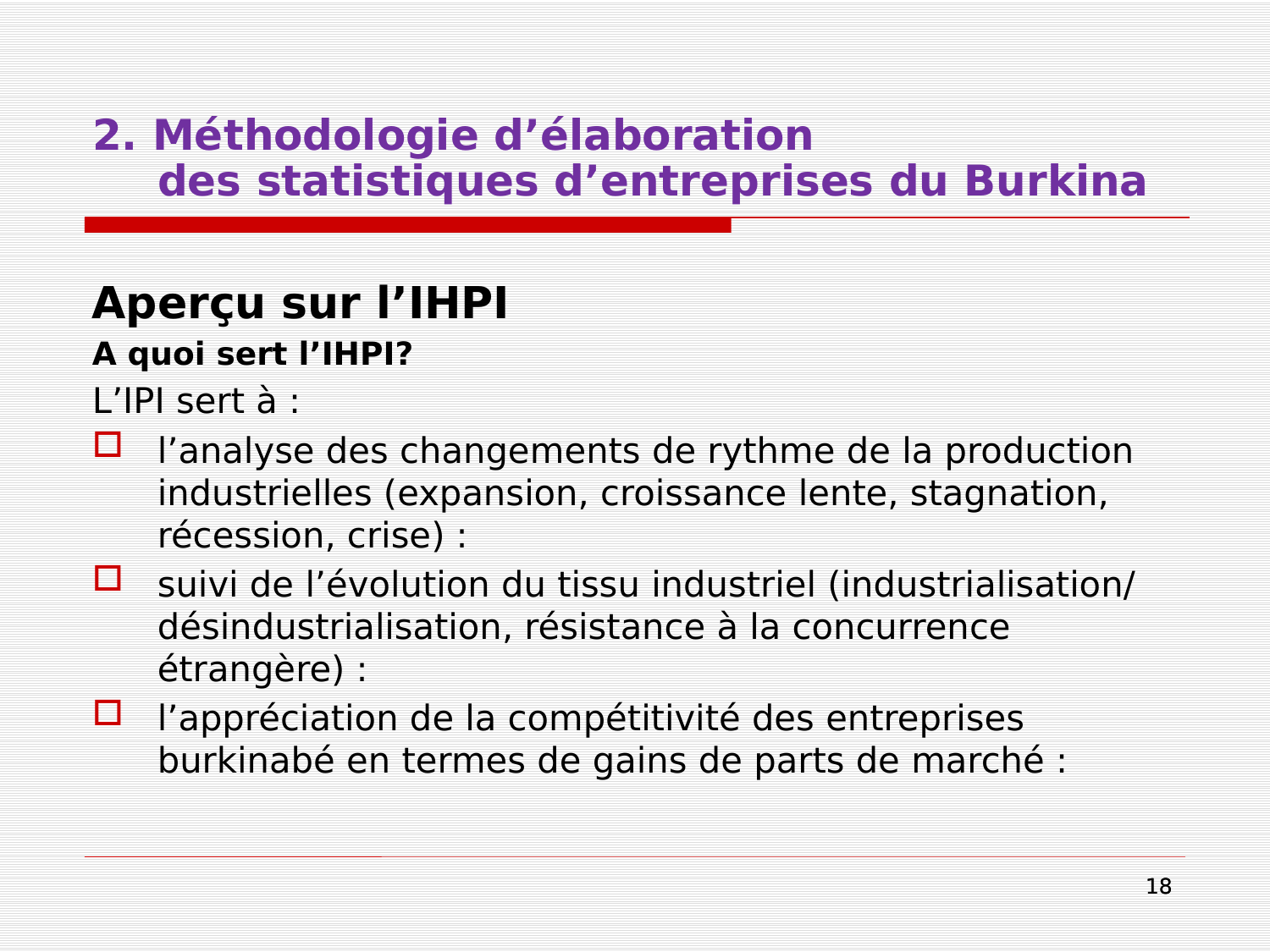

# 2. Méthodologie d’élaboration des statistiques d’entreprises du Burkina
Aperçu sur l’IHPI
A quoi sert l’IHPI?
L’IPI sert à :
l’analyse des changements de rythme de la production industrielles (expansion, croissance lente, stagnation, récession, crise) :
suivi de l’évolution du tissu industriel (industrialisation/ désindustrialisation, résistance à la concurrence étrangère) :
l’appréciation de la compétitivité des entreprises burkinabé en termes de gains de parts de marché :

18
18